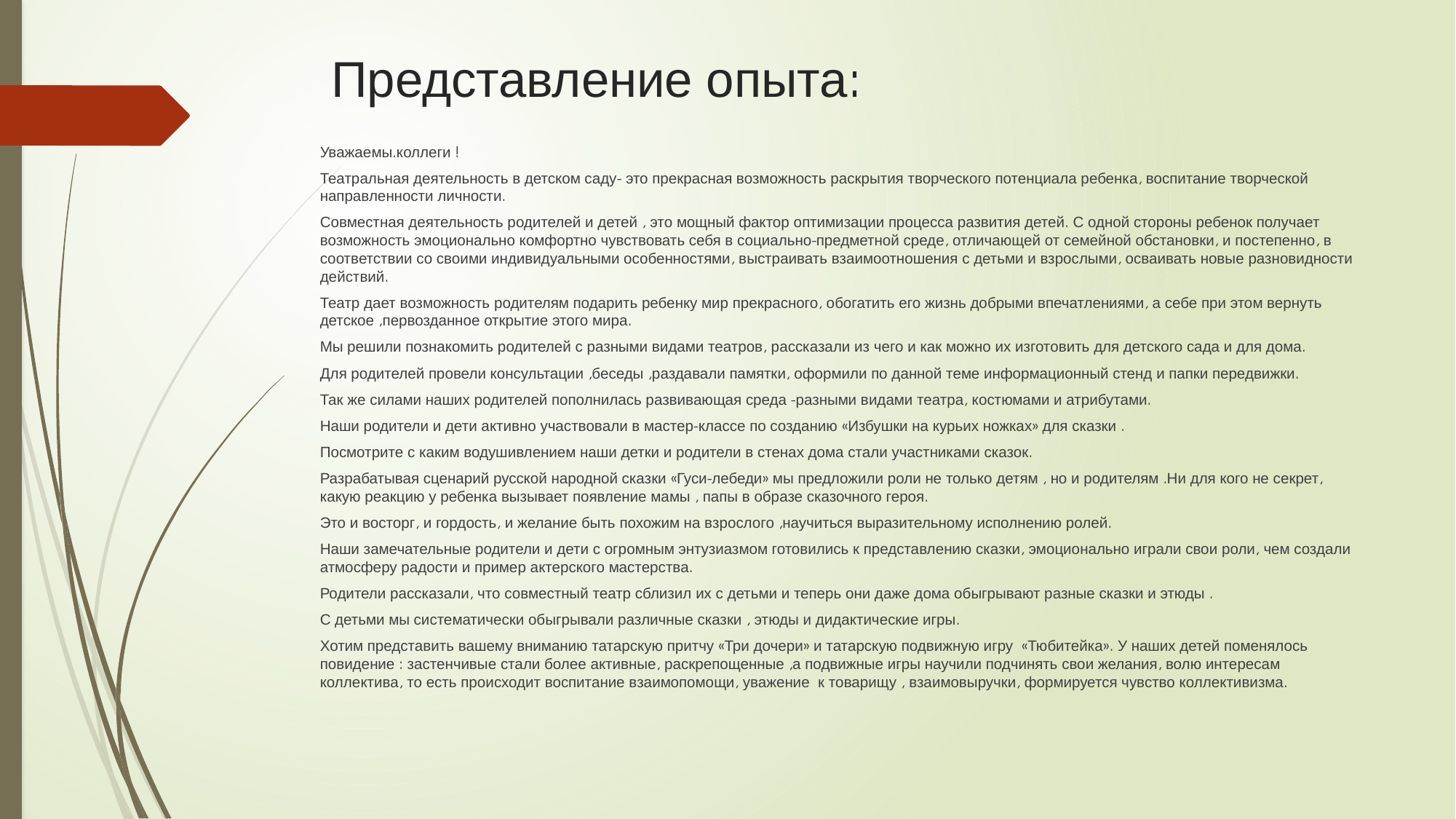

# Представление опыта:
Уважаемы.коллеги !
Театральная деятельность в детском саду- это прекрасная возможность раскрытия творческого потенциала ребенка, воспитание творческой направленности личности.
Совместная деятельность родителей и детей , это мощный фактор оптимизации процесса развития детей. С одной стороны ребенок получает возможность эмоционально комфортно чувствовать себя в социально-предметной среде, отличающей от семейной обстановки, и постепенно, в соответствии со своими индивидуальными особенностями, выстраивать взаимоотношения с детьми и взрослыми, осваивать новые разновидности действий.
Театр дает возможность родителям подарить ребенку мир прекрасного, обогатить его жизнь добрыми впечатлениями, а себе при этом вернуть детское ,первозданное открытие этого мира.
Мы решили познакомить родителей с разными видами театров, рассказали из чего и как можно их изготовить для детского сада и для дома.
Для родителей провели консультации ,беседы ,раздавали памятки, оформили по данной теме информационный стенд и папки передвижки.
Так же силами наших родителей пополнилась развивающая среда -разными видами театра, костюмами и атрибутами.
Наши родители и дети активно участвовали в мастер-классе по созданию «Избушки на курьих ножках» для сказки .
Посмотрите с каким водушивлением наши детки и родители в стенах дома стали участниками сказок.
Разрабатывая сценарий русской народной сказки «Гуси-лебеди» мы предложили роли не только детям , но и родителям .Ни для кого не секрет, какую реакцию у ребенка вызывает появление мамы , папы в образе сказочного героя.
Это и восторг, и гордость, и желание быть похожим на взрослого ,научиться выразительному исполнению ролей.
Наши замечательные родители и дети с огромным энтузиазмом готовились к представлению сказки, эмоционально играли свои роли, чем создали атмосферу радости и пример актерского мастерства.
Родители рассказали, что совместный театр сблизил их с детьми и теперь они даже дома обыгрывают разные сказки и этюды .
С детьми мы систематически обыгрывали различные сказки , этюды и дидактические игры.
Хотим представить вашему вниманию татарскую притчу «Три дочери» и татарскую подвижную игру  «Тюбитейка». У наших детей поменялось повидение : застенчивые стали более активные, раскрепощенные ,а подвижные игры научили подчинять свои желания, волю интересам коллектива, то есть происходит воспитание взаимопомощи, уважение  к товарищу , взаимовыручки, формируется чувство коллективизма.